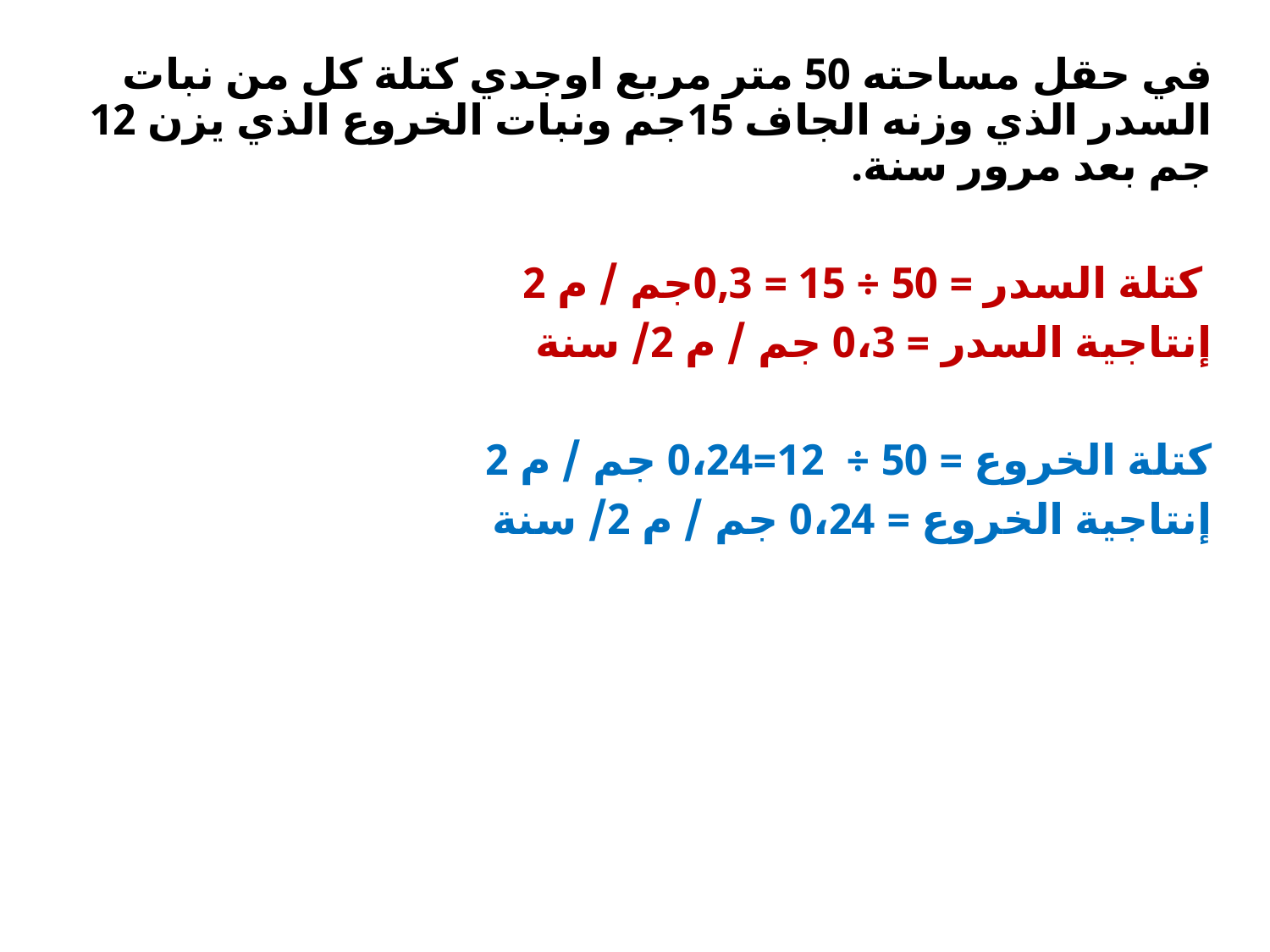

في حقل مساحته 50 متر مربع اوجدي كتلة كل من نبات السدر الذي وزنه الجاف 15جم ونبات الخروع الذي يزن 12 جم بعد مرور سنة.

كتلة السدر = 50 ÷ 15 = 0,3جم / م 2
إنتاجية السدر = 0،3 جم / م 2/ سنة

كتلة الخروع = 50 ÷  12=0،24 جم / م 2
إنتاجية الخروع = 0،24 جم / م 2/ سنة